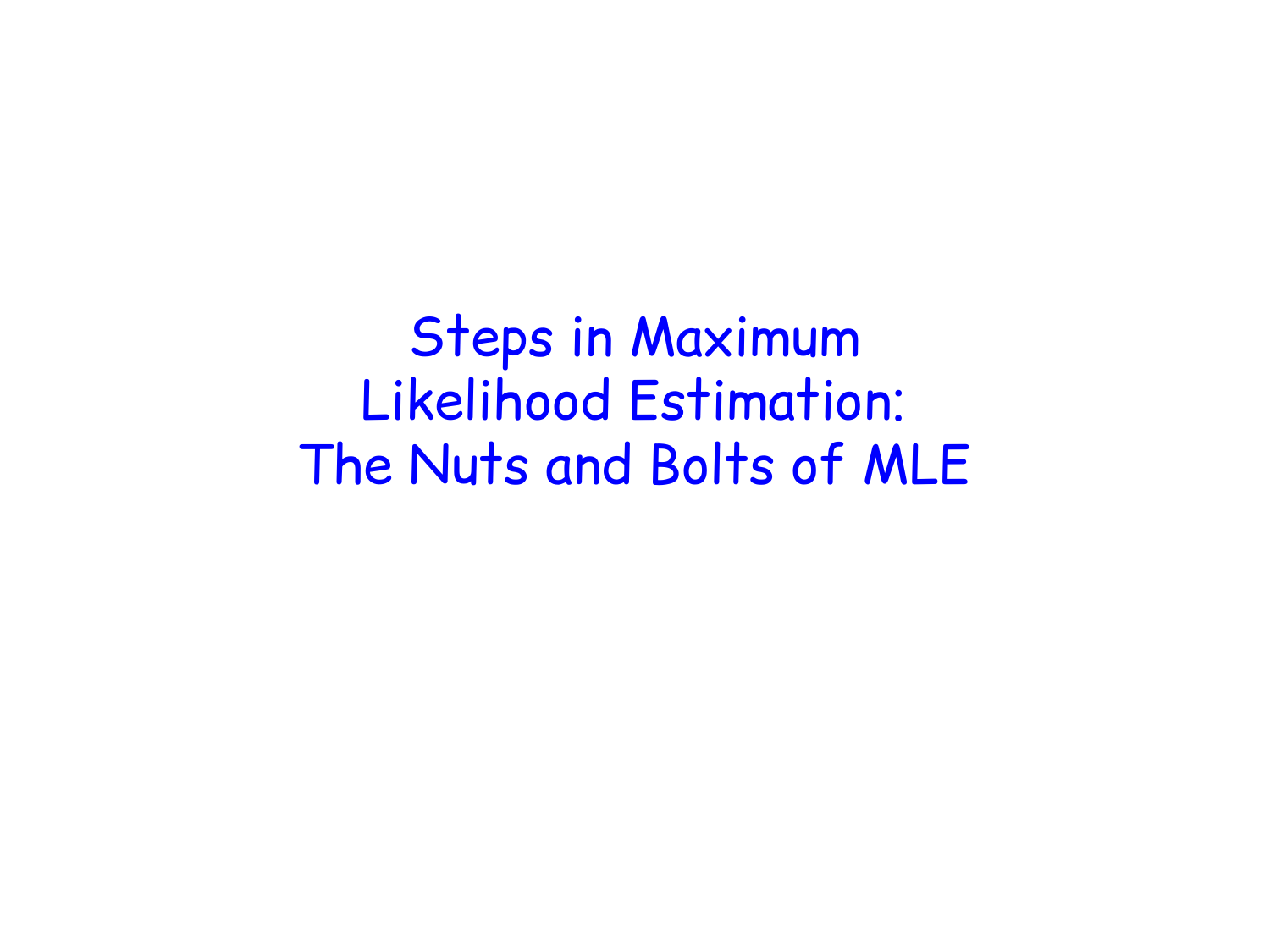

# Steps in Maximum Likelihood Estimation: The Nuts and Bolts of MLE